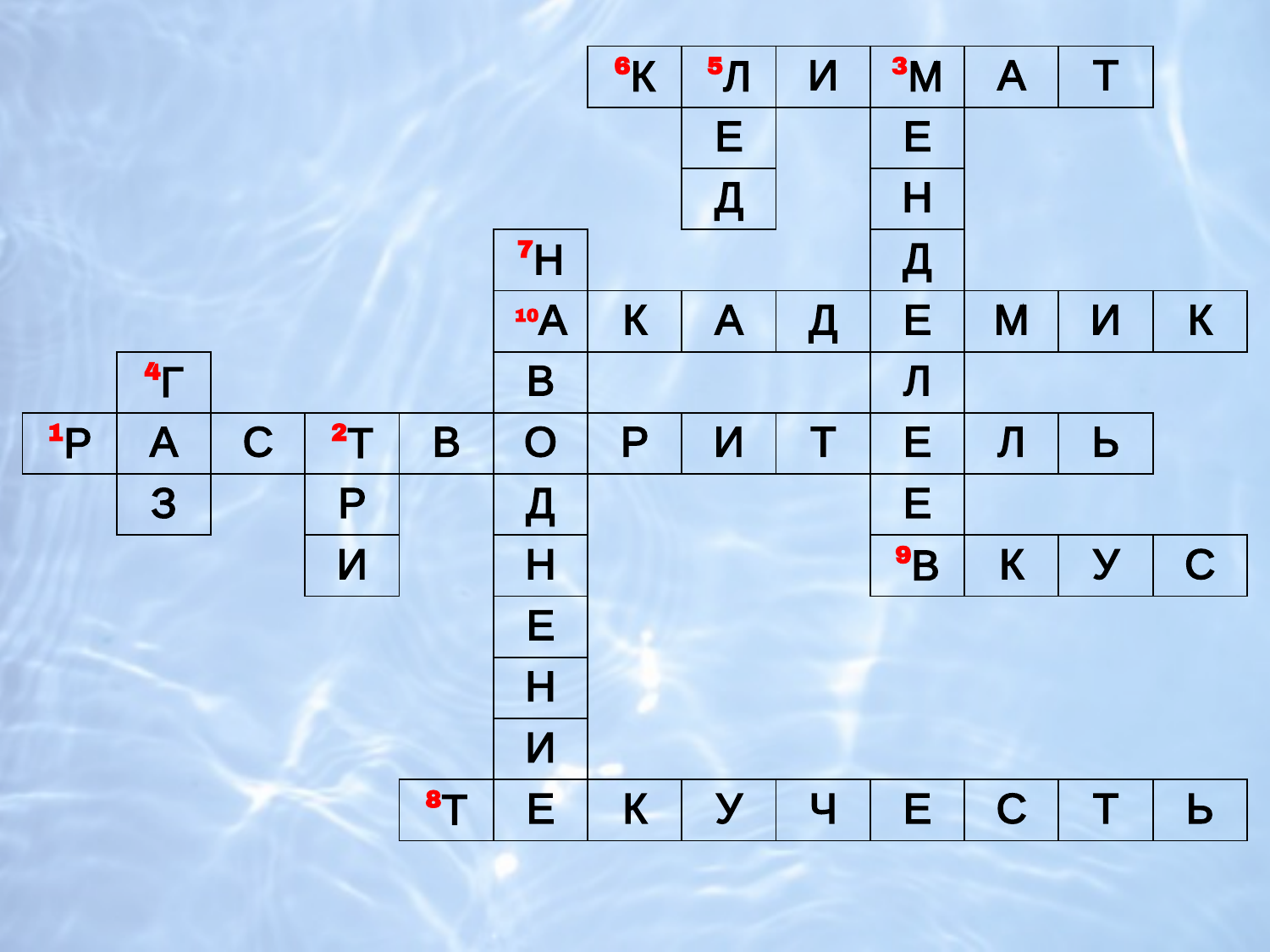

|  |  |  |  |  |  | 6К | 5Л | И | 3М | А | Т |  |
| --- | --- | --- | --- | --- | --- | --- | --- | --- | --- | --- | --- | --- |
|  |  |  |  |  |  |  | Е |  | Е |  |  |  |
|  |  |  |  |  |  |  | Д |  | Н |  |  |  |
|  |  |  |  |  | 7Н |  |  |  | Д |  |  |  |
|  |  |  |  |  | 10А | К | А | Д | Е | М | И | К |
|  | 4Г |  |  |  | В |  |  |  | Л |  |  |  |
| 1Р | А | С | 2Т | В | О | Р | И | Т | Е | Л | Ь |  |
|  | З |  | Р |  | Д |  |  |  | Е |  |  |  |
|  |  |  | И |  | Н |  |  |  | 9В | К | У | С |
|  |  |  |  |  | Е |  |  |  |  |  |  |  |
|  |  |  |  |  | Н |  |  |  |  |  |  |  |
|  |  |  |  |  | И |  |  |  |  |  |  |  |
|  |  |  |  | 8Т | Е | К | У | Ч | Е | С | Т | Ь |